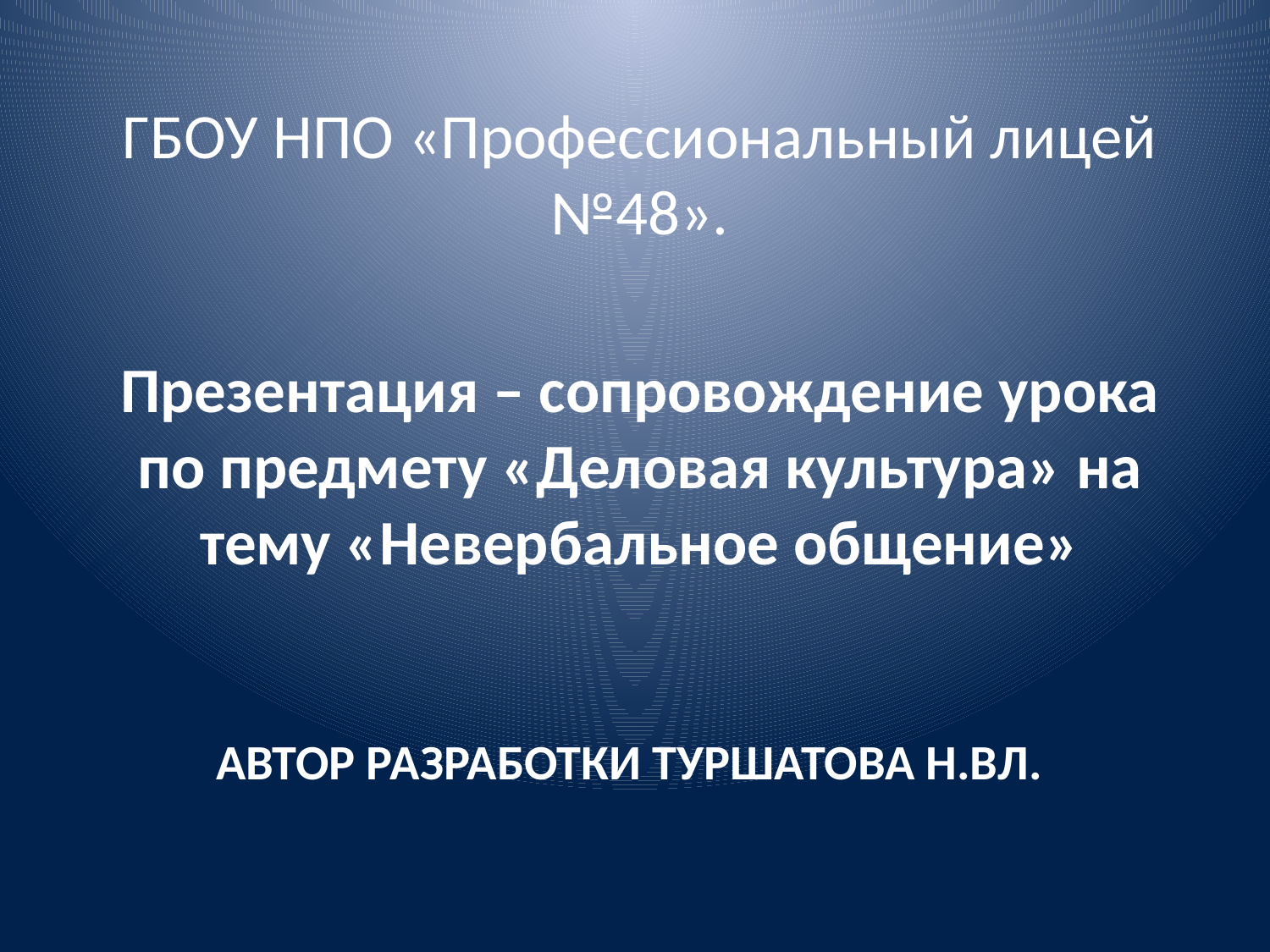

ГБОУ НПО «Профессиональный лицей №48».

Презентация – сопровождение урока по предмету «Деловая культура» на тему «Невербальное общение»

# Автор разработки Туршатова Н.Вл.